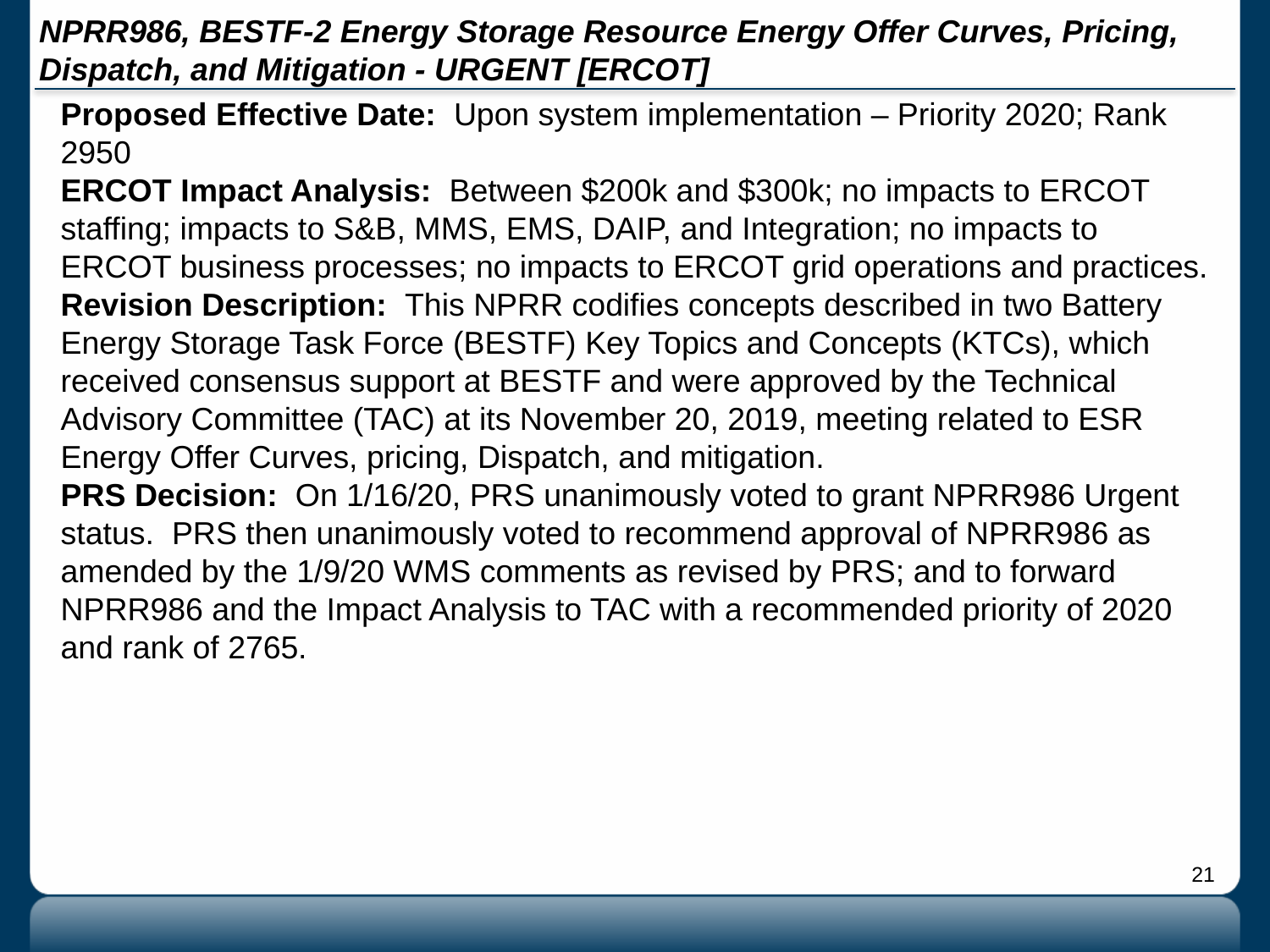

# NPRR986, BESTF-2 Energy Storage Resource Energy Offer Curves, Pricing, Dispatch, and Mitigation - URGENT [ERCOT]
Proposed Effective Date:  Upon system implementation – Priority 2020; Rank 2950
ERCOT Impact Analysis:  Between $200k and $300k; no impacts to ERCOT staffing; impacts to S&B, MMS, EMS, DAIP, and Integration; no impacts to ERCOT business processes; no impacts to ERCOT grid operations and practices.
Revision Description:  This NPRR codifies concepts described in two Battery Energy Storage Task Force (BESTF) Key Topics and Concepts (KTCs), which received consensus support at BESTF and were approved by the Technical Advisory Committee (TAC) at its November 20, 2019, meeting related to ESR Energy Offer Curves, pricing, Dispatch, and mitigation.
PRS Decision:  On 1/16/20, PRS unanimously voted to grant NPRR986 Urgent status.  PRS then unanimously voted to recommend approval of NPRR986 as amended by the 1/9/20 WMS comments as revised by PRS; and to forward NPRR986 and the Impact Analysis to TAC with a recommended priority of 2020 and rank of 2765.